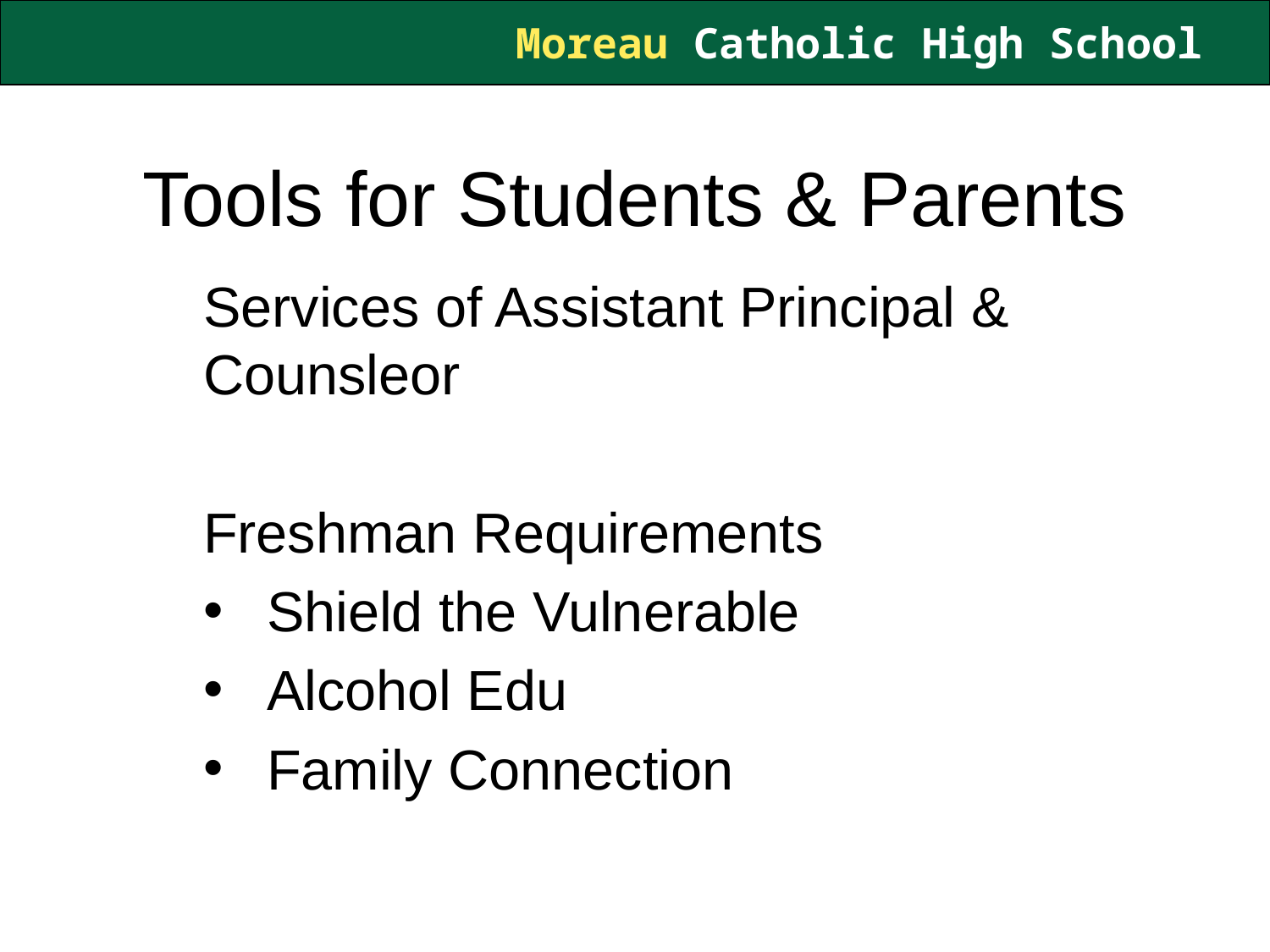

# Tools for Students & Parents
Services of Assistant Principal & Counsleor

Freshman Requirements
Shield the Vulnerable
Alcohol Edu
Family Connection